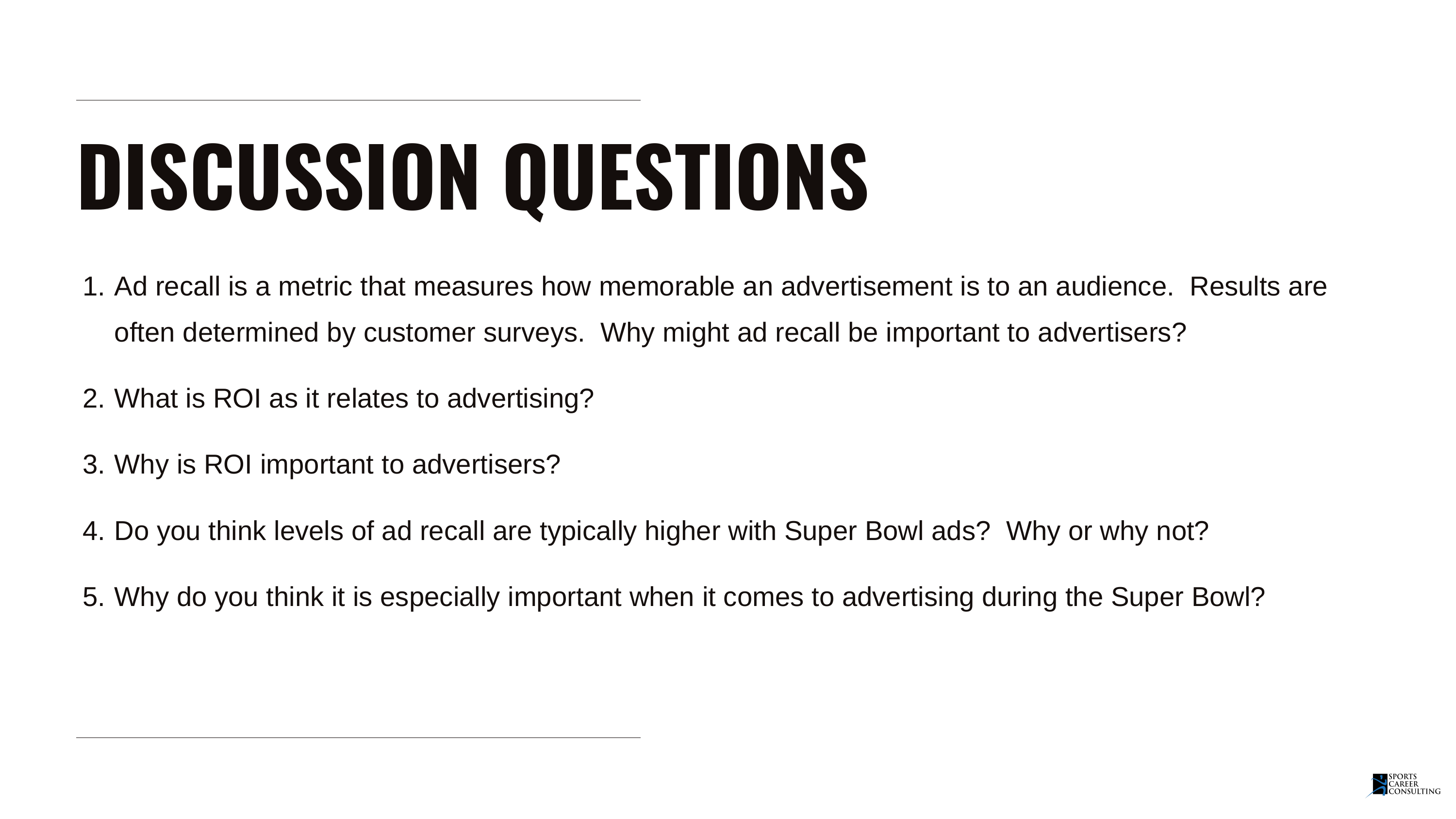

DISCUSSION QUESTIONS
Ad recall is a metric that measures how memorable an advertisement is to an audience.  Results are often determined by customer surveys.  Why might ad recall be important to advertisers?
What is ROI as it relates to advertising?
Why is ROI important to advertisers?
Do you think levels of ad recall are typically higher with Super Bowl ads?  Why or why not?
Why do you think it is especially important when it comes to advertising during the Super Bowl?